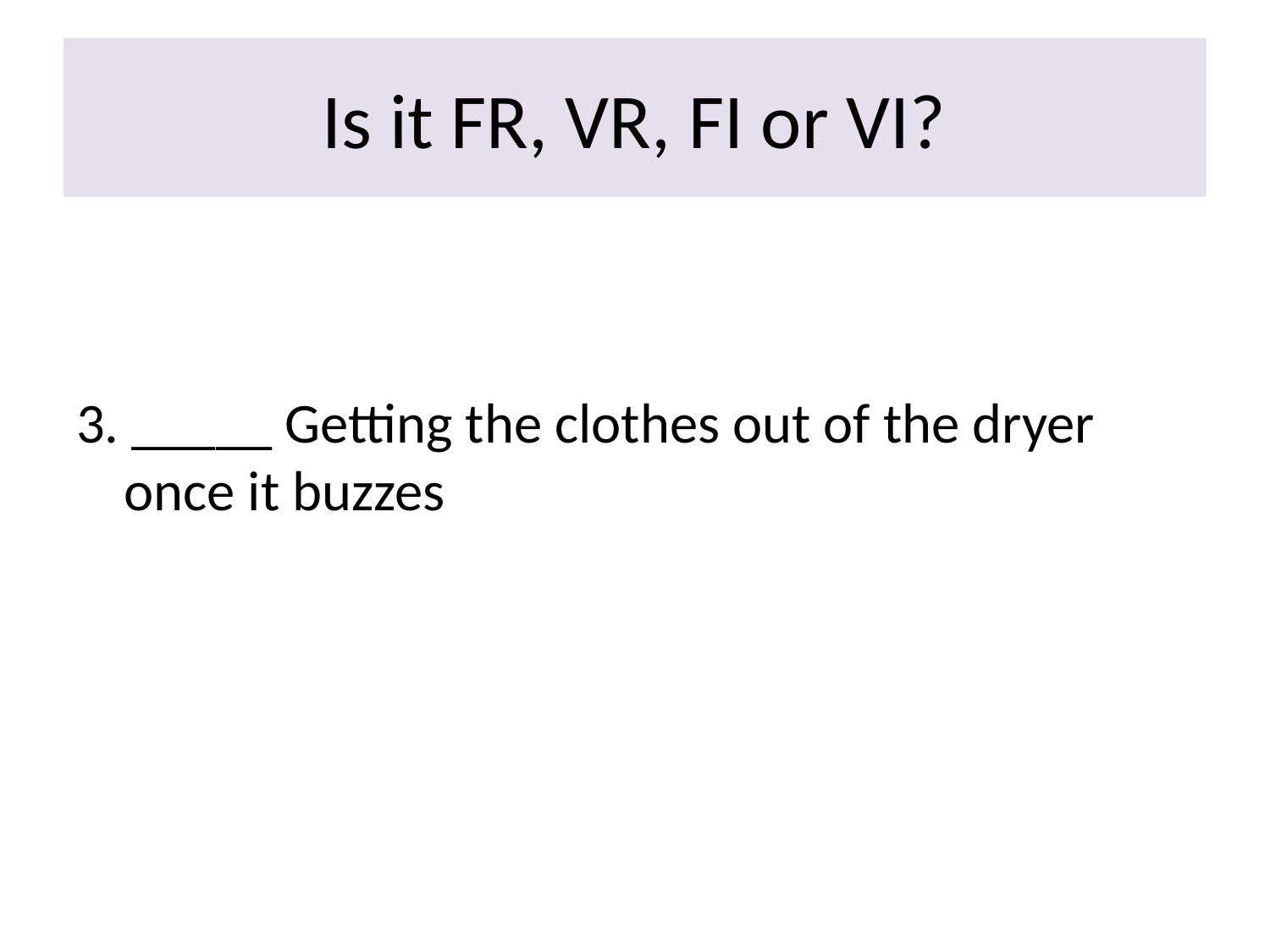

# Is it FR, VR, FI or VI?

3. _____ Getting the clothes out of the dryer once it buzzes